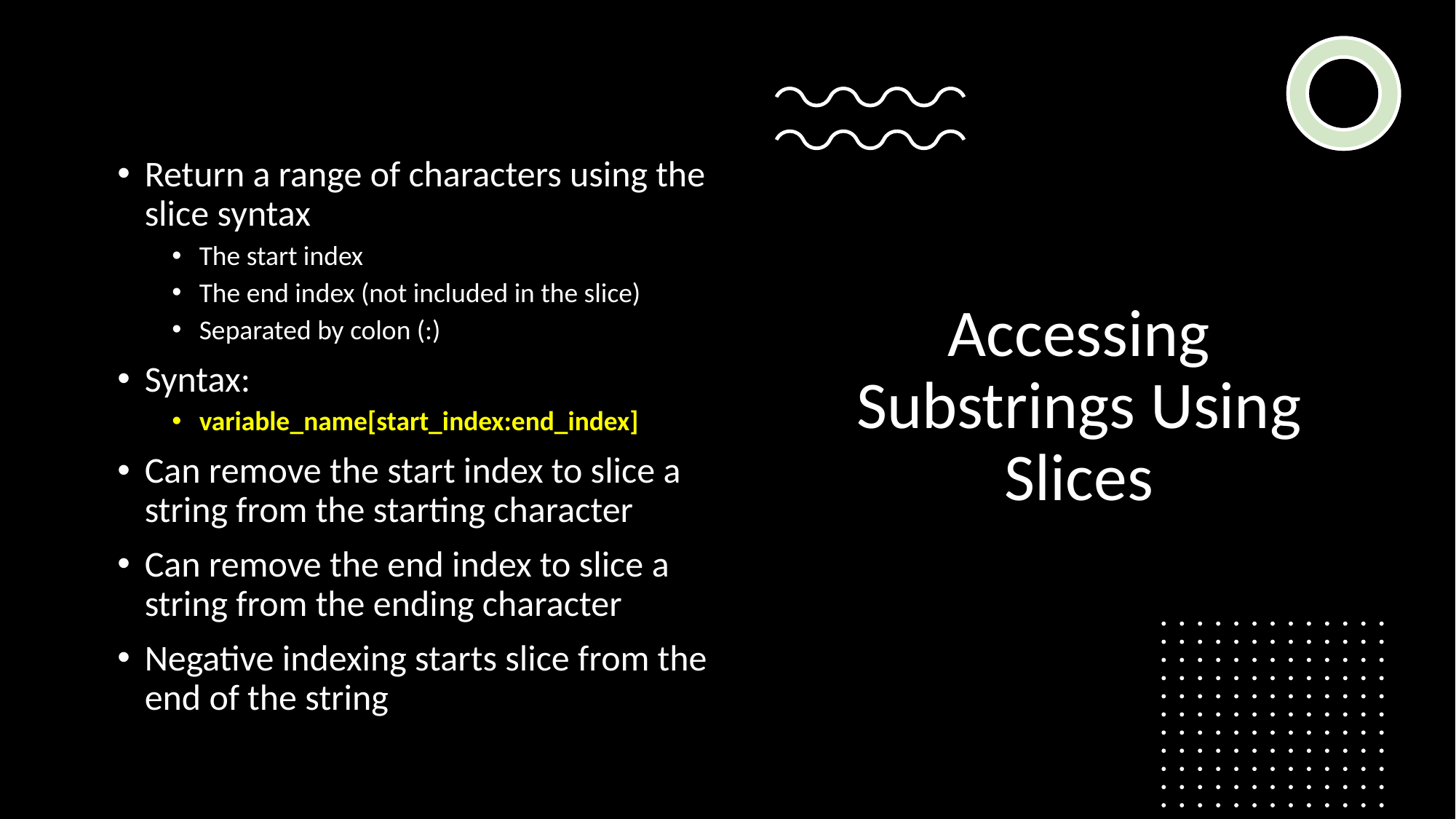

# Accessing Substrings Using Slices
Return a range of characters using the slice syntax
The start index
The end index (not included in the slice)
Separated by colon (:)
Syntax:
variable_name[start_index:end_index]
Can remove the start index to slice a string from the starting character
Can remove the end index to slice a string from the ending character
Negative indexing starts slice from the end of the string